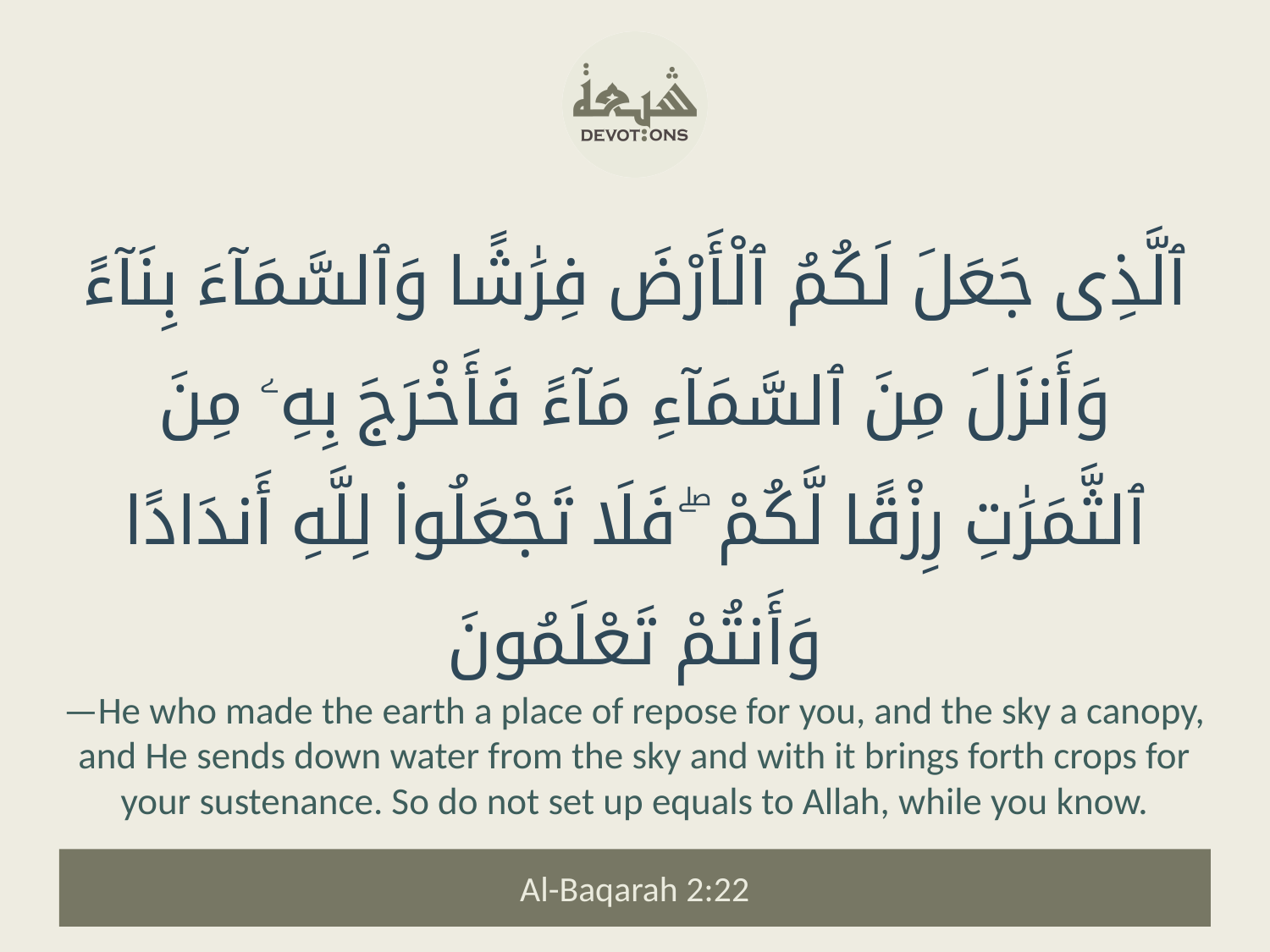

ٱلَّذِى جَعَلَ لَكُمُ ٱلْأَرْضَ فِرَٰشًا وَٱلسَّمَآءَ بِنَآءً وَأَنزَلَ مِنَ ٱلسَّمَآءِ مَآءً فَأَخْرَجَ بِهِۦ مِنَ ٱلثَّمَرَٰتِ رِزْقًا لَّكُمْ ۖ فَلَا تَجْعَلُوا۟ لِلَّهِ أَندَادًا وَأَنتُمْ تَعْلَمُونَ
—He who made the earth a place of repose for you, and the sky a canopy, and He sends down water from the sky and with it brings forth crops for your sustenance. So do not set up equals to Allah, while you know.
Al-Baqarah 2:22